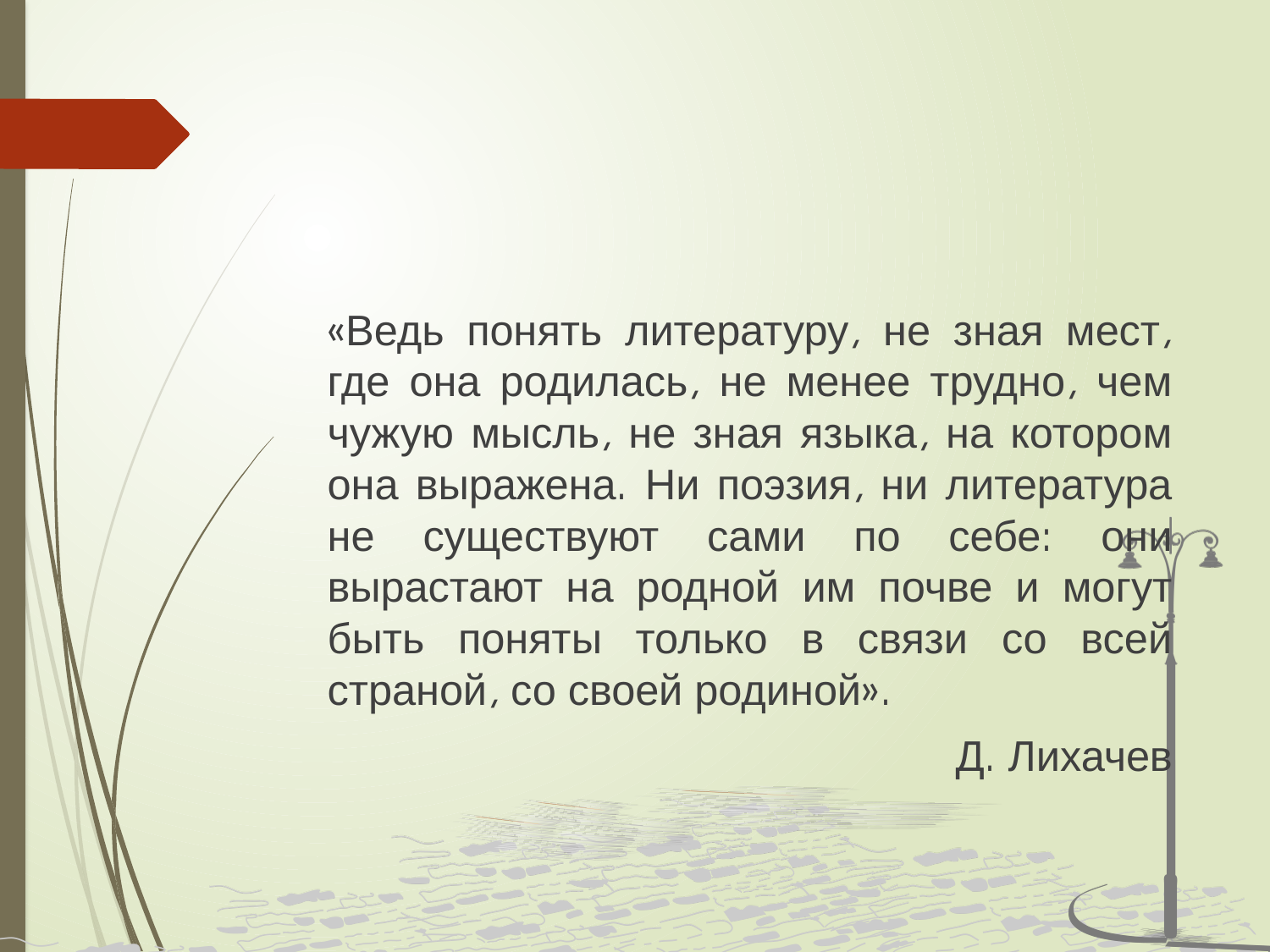

#
		«Ведь понять литературу, не зная мест, где она родилась, не менее трудно, чем чужую мысль, не зная языка, на котором она выражена. Ни поэзия, ни литература не существуют сами по себе: они вырастают на родной им почве и могут быть поняты только в связи со всей страной, со своей родиной».
Д. Лихачев